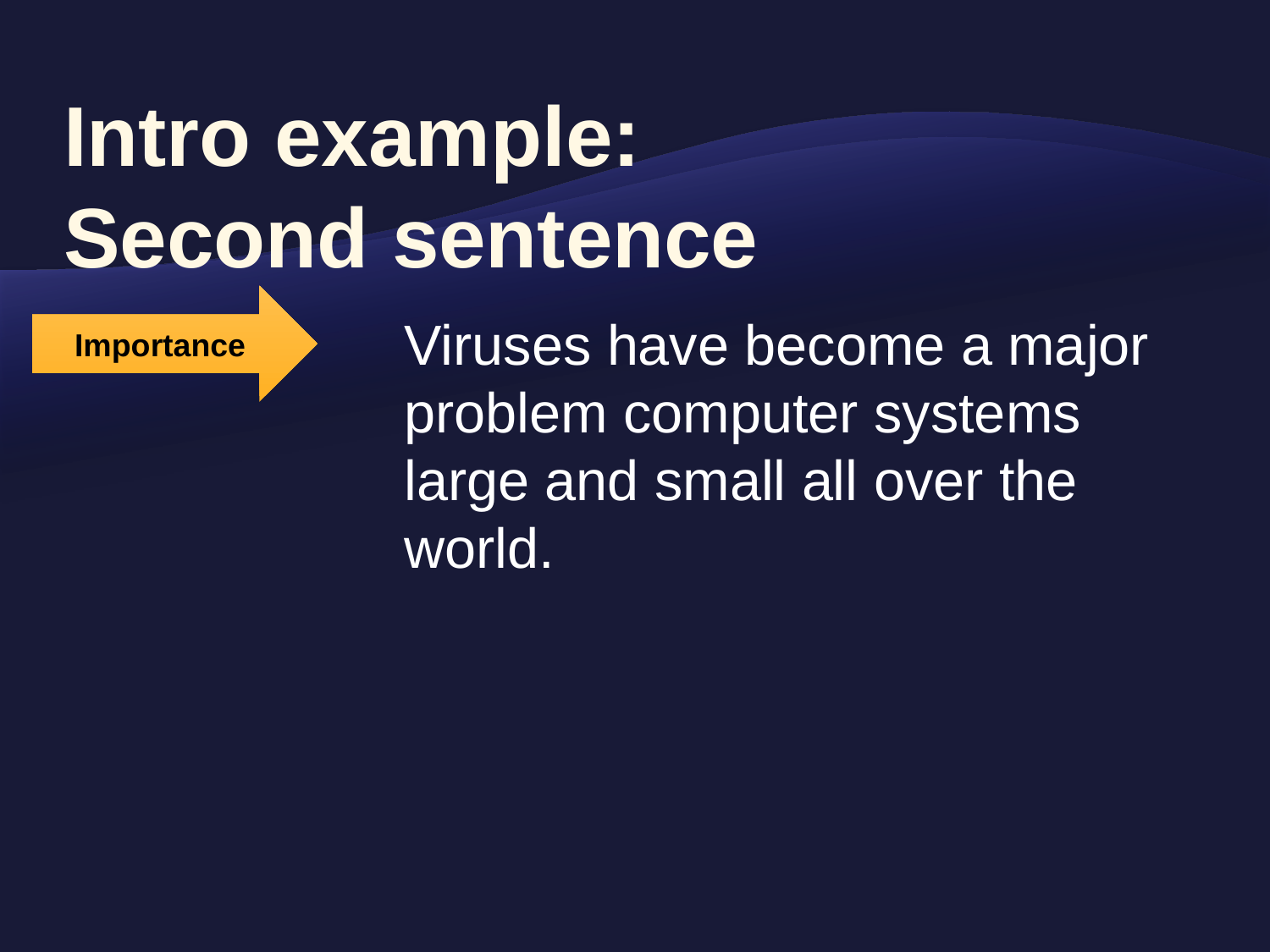

# Intro example: Second sentence
Importance
Viruses have become a major problem computer systems large and small all over the world.